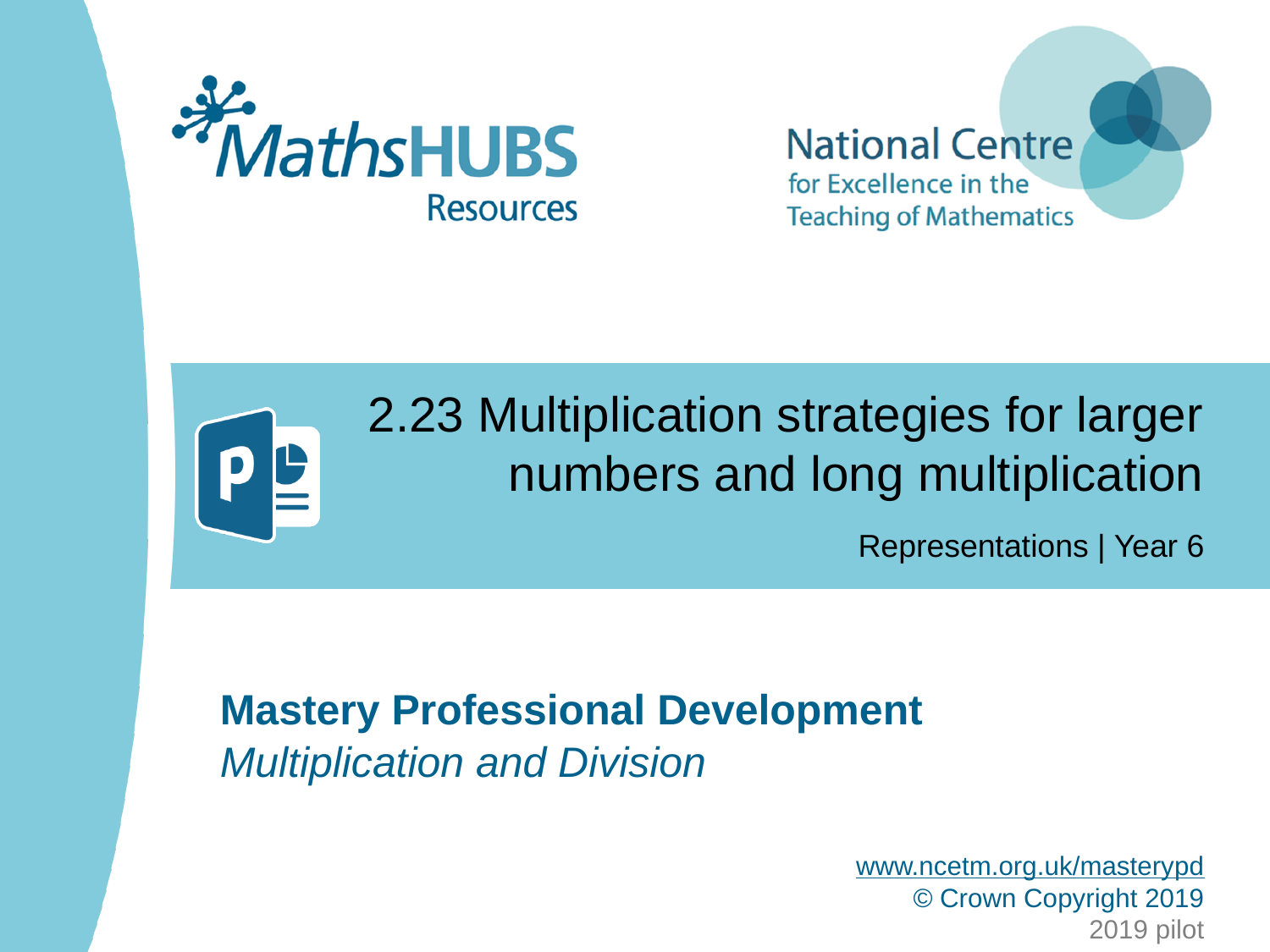

# 2.23 Multiplication strategies for larger numbers and long multiplication
Representations | Year 6
Multiplication and Division